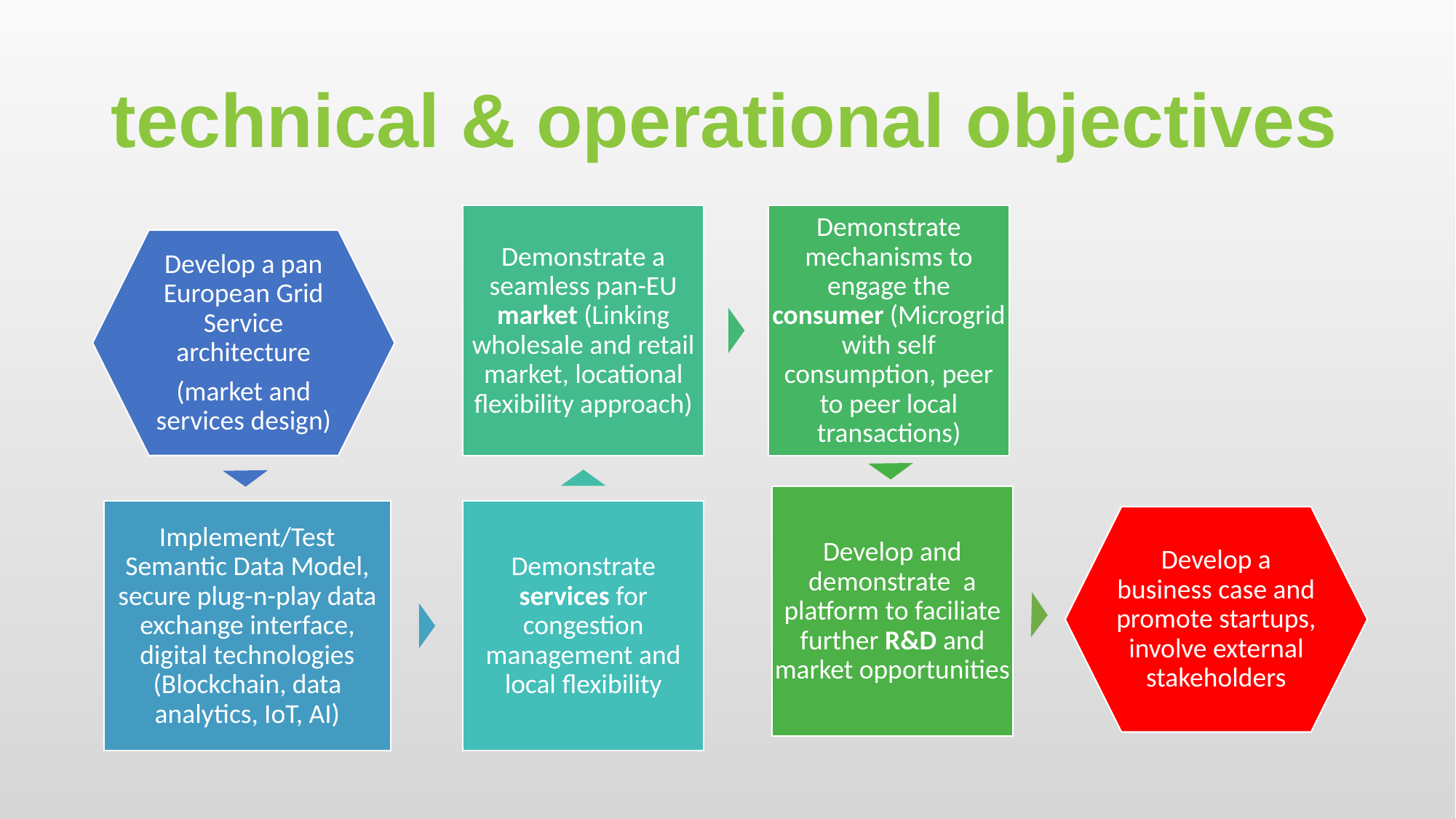

# technical & operational objectives

Develop a pan European Grid Service architecture
(market and services design)
Implement/Test Semantic Data Model, secure plug-n-play data exchange interface, digital technologies (Blockchain, data analytics, IoT, AI)
Demonstrate services for congestion management and local flexibility
Demonstrate a seamless pan-EU market (Linking wholesale and retail market, locational flexibility approach)
Demonstrate mechanisms to engage the consumer (Microgrid with self consumption, peer to peer local transactions)
Develop and demonstrate  a platform to faciliate further R&D and market opportunities
Develop a business case and promote startups, involve external stakeholders